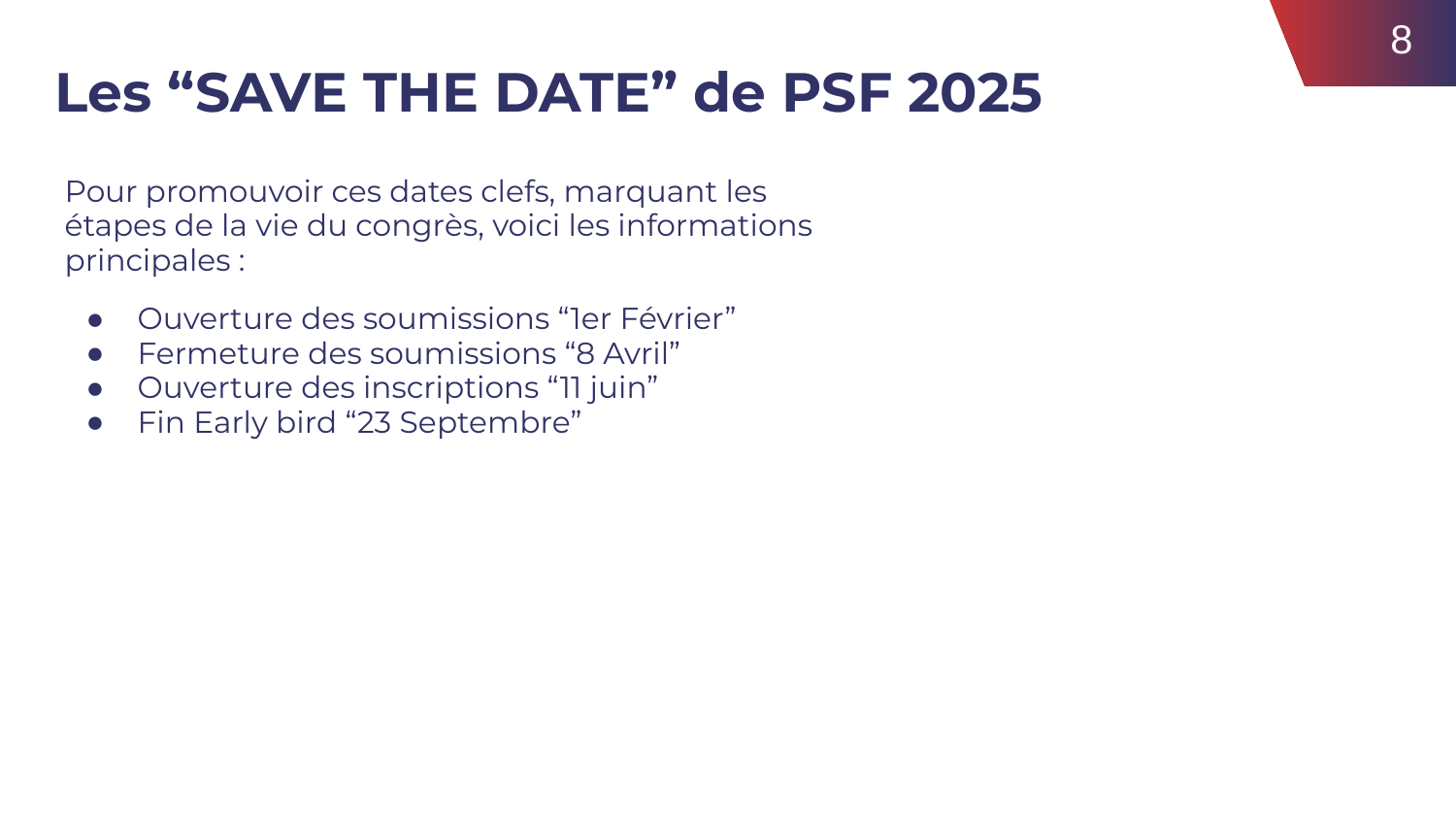

8
Les “SAVE THE DATE” de PSF 2025

Pour promouvoir ces dates clefs, marquant les étapes de la vie du congrès, voici les informations principales :
Ouverture des soumissions “1er Février”
Fermeture des soumissions “8 Avril”
Ouverture des inscriptions “11 juin”
Fin Early bird “23 Septembre”